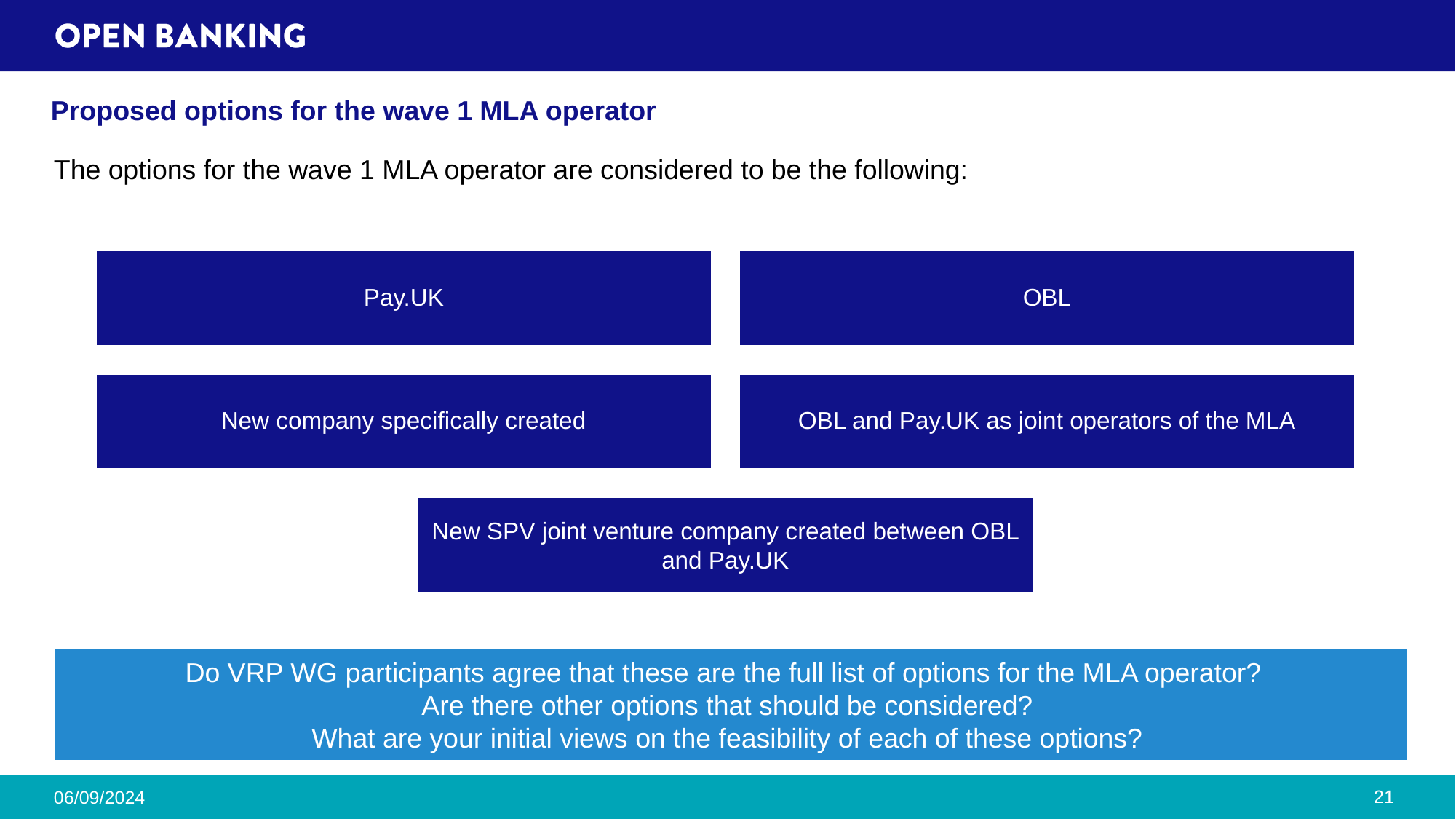

# Proposed options for the wave 1 MLA operator
The options for the wave 1 MLA operator are considered to be the following:
Pay.UK
OBL
New company specifically created
OBL and Pay.UK as joint operators of the MLA
New SPV joint venture company created between OBL and Pay.UK
Do VRP WG participants agree that these are the full list of options for the MLA operator?
Are there other options that should be considered?
What are your initial views on the feasibility of each of these options?

21
06/09/2024